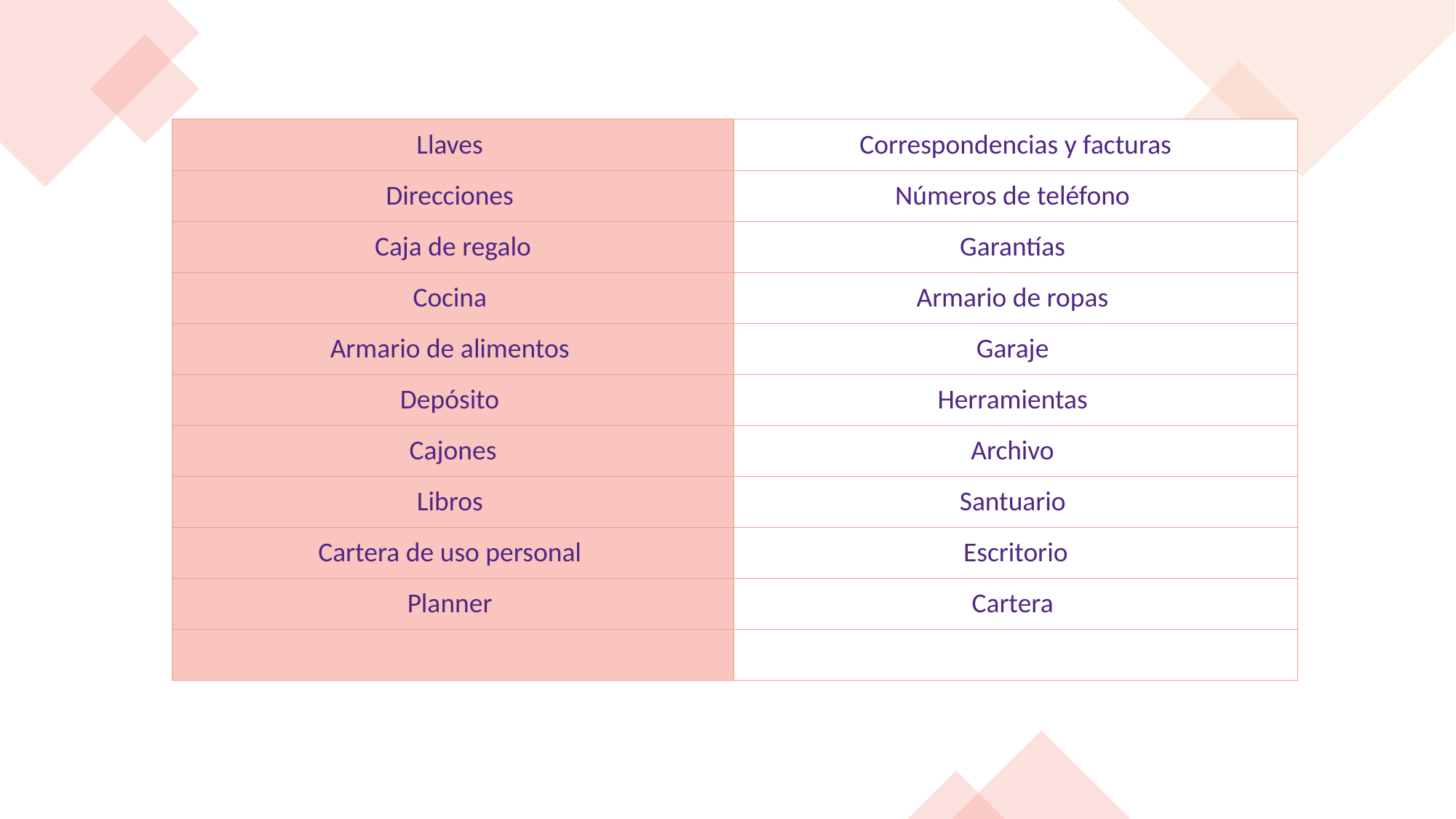

| Llaves | Correspondencias y facturas |
| --- | --- |
| Direcciones | Números de teléfono |
| Caja de regalo | Garantías |
| Cocina | Armario de ropas |
| Armario de alimentos | Garaje |
| Depósito | Herramientas |
| Cajones | Archivo |
| Libros | Santuario |
| Cartera de uso personal | Escritorio |
| Planner | Cartera |
|  |  |